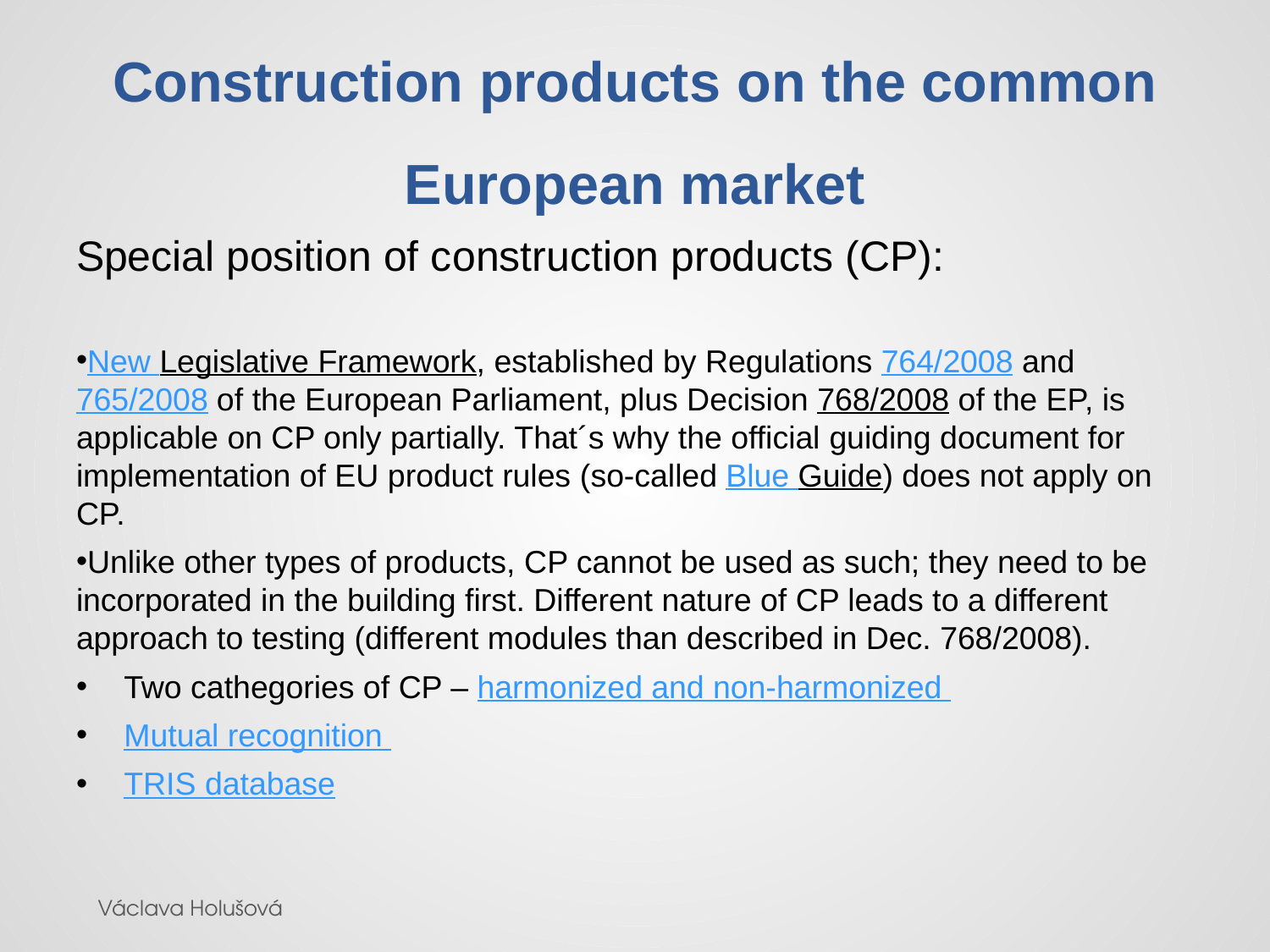

# Construction products on the common European market
Special position of construction products (CP):

New Legislative Framework, established by Regulations 764/2008 and 765/2008 of the European Parliament, plus Decision 768/2008 of the EP, is applicable on CP only partially. That´s why the official guiding document for implementation of EU product rules (so-called Blue Guide) does not apply on CP.
Unlike other types of products, CP cannot be used as such; they need to be incorporated in the building first. Different nature of CP leads to a different approach to testing (different modules than described in Dec. 768/2008).
Two cathegories of CP – harmonized and non-harmonized
Mutual recognition
TRIS database

Václava Holušová